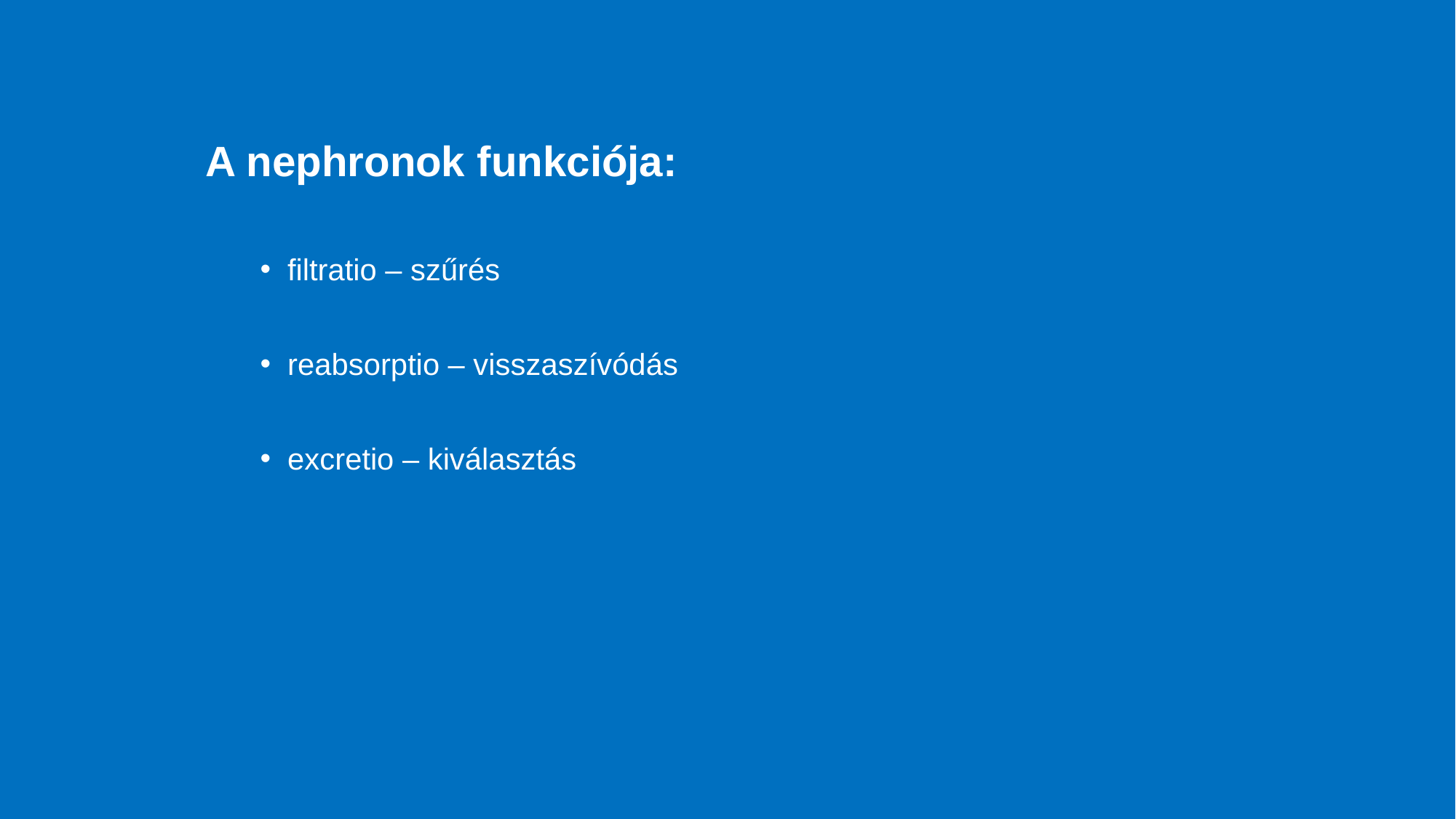

A nephronok funkciója:

filtratio – szűrés

reabsorptio – visszaszívódás

excretio – kiválasztás